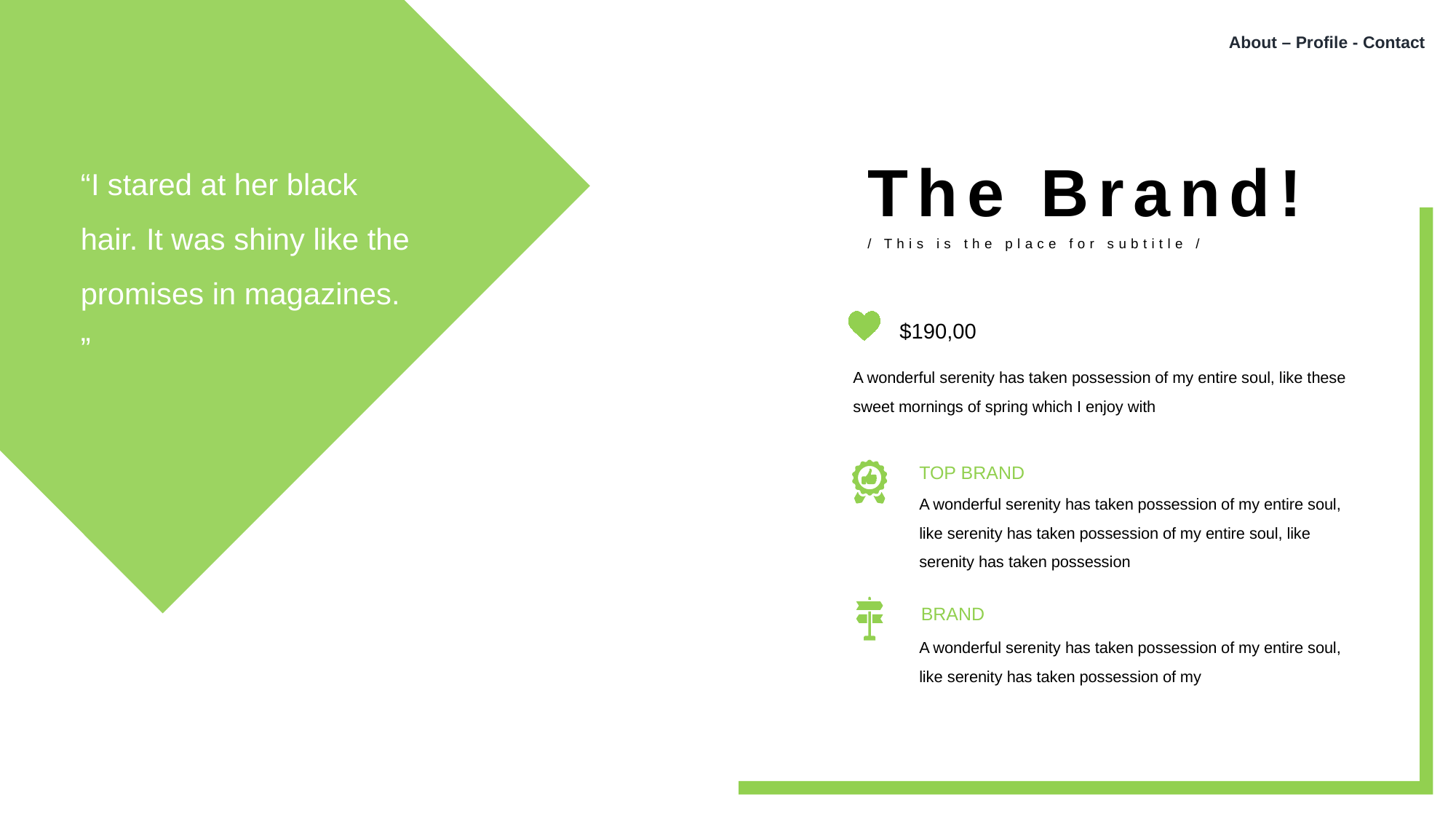

About – Profile - Contact

“I stared at her black hair. It was shiny like the promises in magazines. ”
The Brand!
/ This is the place for subtitle /

$190,00

A wonderful serenity has taken possession of my entire soul, like these sweet mornings of spring which I enjoy with
 TOP BRAND

A wonderful serenity has taken possession of my entire soul, like serenity has taken possession of my entire soul, like serenity has taken possession
BRAND

A wonderful serenity has taken possession of my entire soul, like serenity has taken possession of my